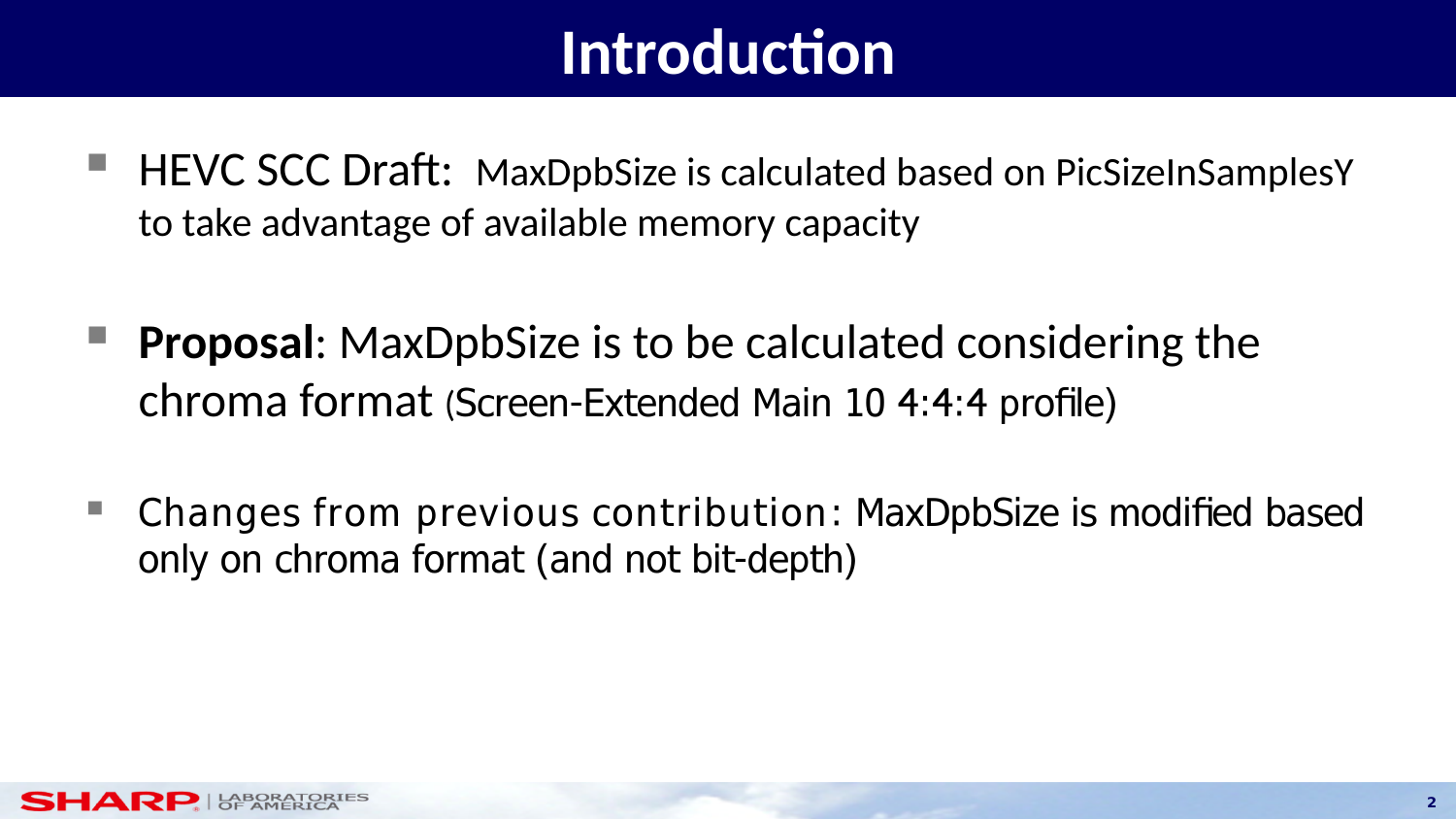

Introduction

HEVC SCC Draft:  MaxDpbSize is calculated based on PicSizeInSamplesY to take advantage of available memory capacity

Proposal: MaxDpbSize is to be calculated considering the chroma format (Screen-Extended Main 10 4:4:4 profile)

Changes from previous contribution: MaxDpbSize is modified based only on chroma format (and not bit-depth)